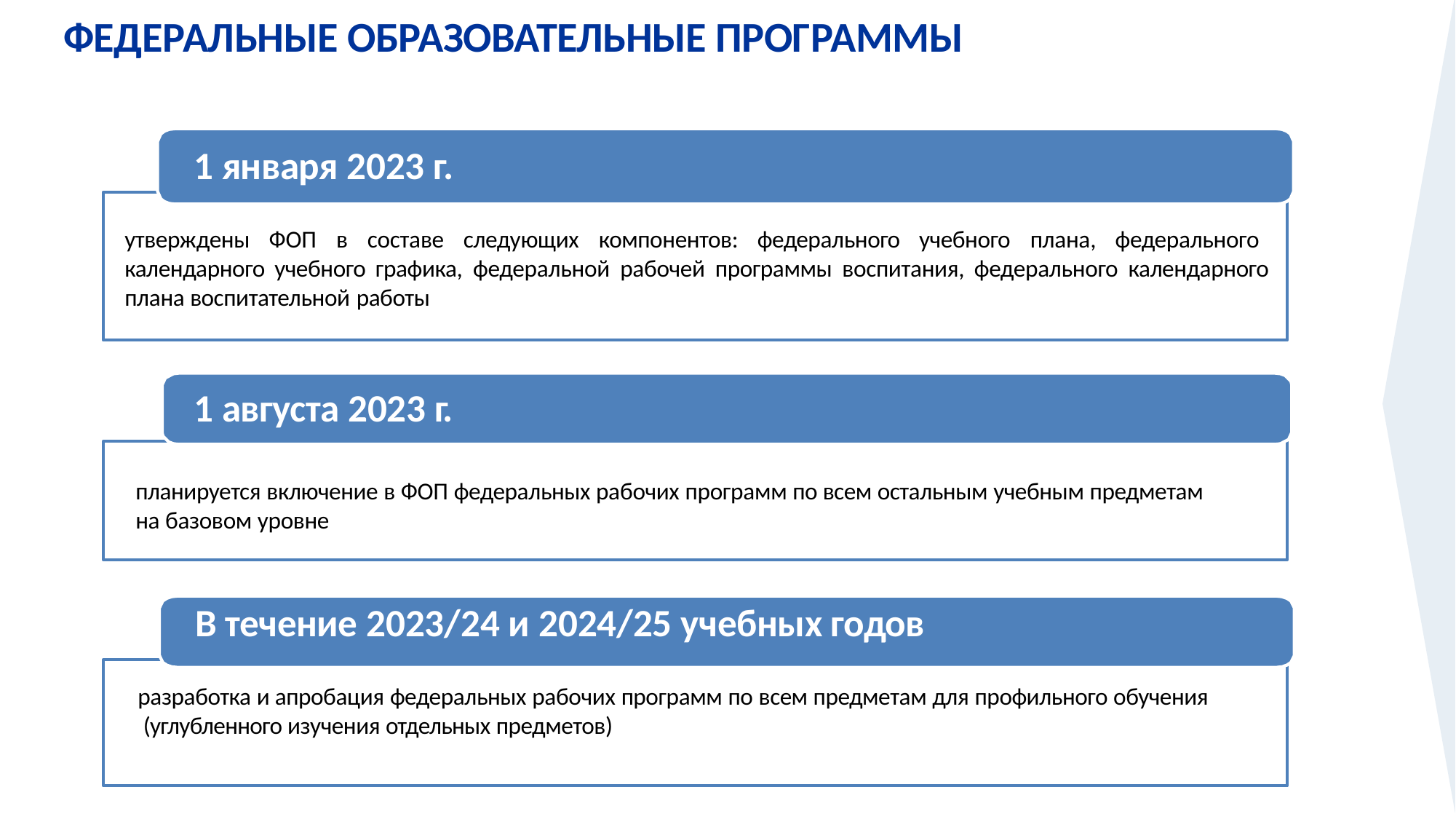

# ФЕДЕРАЛЬНЫЕ ОБРАЗОВАТЕЛЬНЫЕ ПРОГРАММЫ

1 января 2023 г.

утверждены ФОП в составе следующих компонентов: федерального учебного плана, федерального  календарного учебного графика, федеральной рабочей программы воспитания, федерального календарного  плана воспитательной работы

1 августа 2023 г.
планируется включение в ФОП федеральных рабочих программ по всем остальным учебным предметам на базовом уровне

В течение 2023/24 и 2024/25 учебных годов
разработка и апробация федеральных рабочих программ по всем предметам для профильного обучения  (углубленного изучения отдельных предметов)